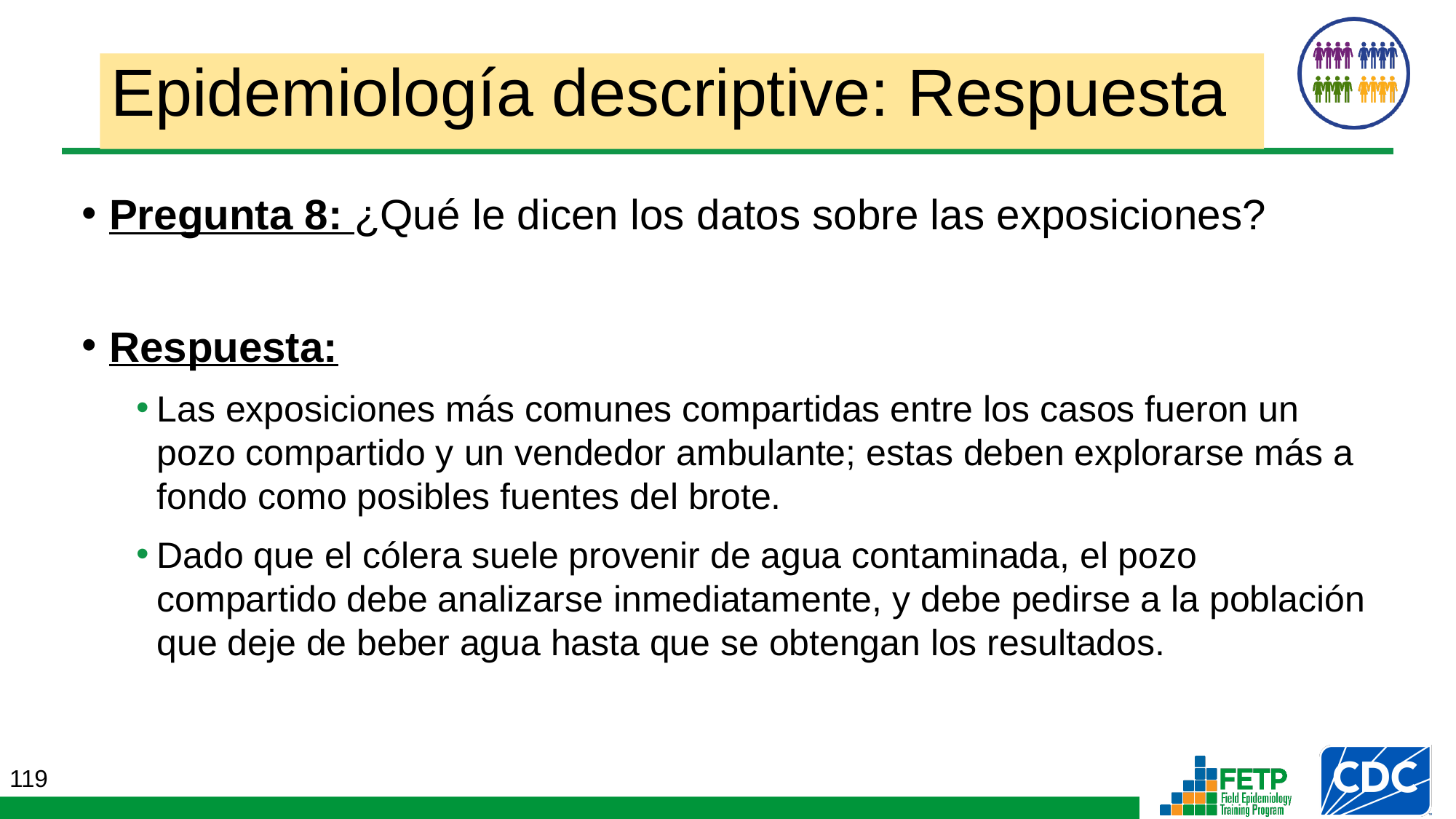

# Epidemiología descriptive: Respuesta
Pregunta 8: ¿Qué le dicen los datos sobre las exposiciones?

Respuesta:
Las exposiciones más comunes compartidas entre los casos fueron un pozo compartido y un vendedor ambulante; estas deben explorarse más a fondo como posibles fuentes del brote.
Dado que el cólera suele provenir de agua contaminada, el pozo compartido debe analizarse inmediatamente, y debe pedirse a la población que deje de beber agua hasta que se obtengan los resultados.